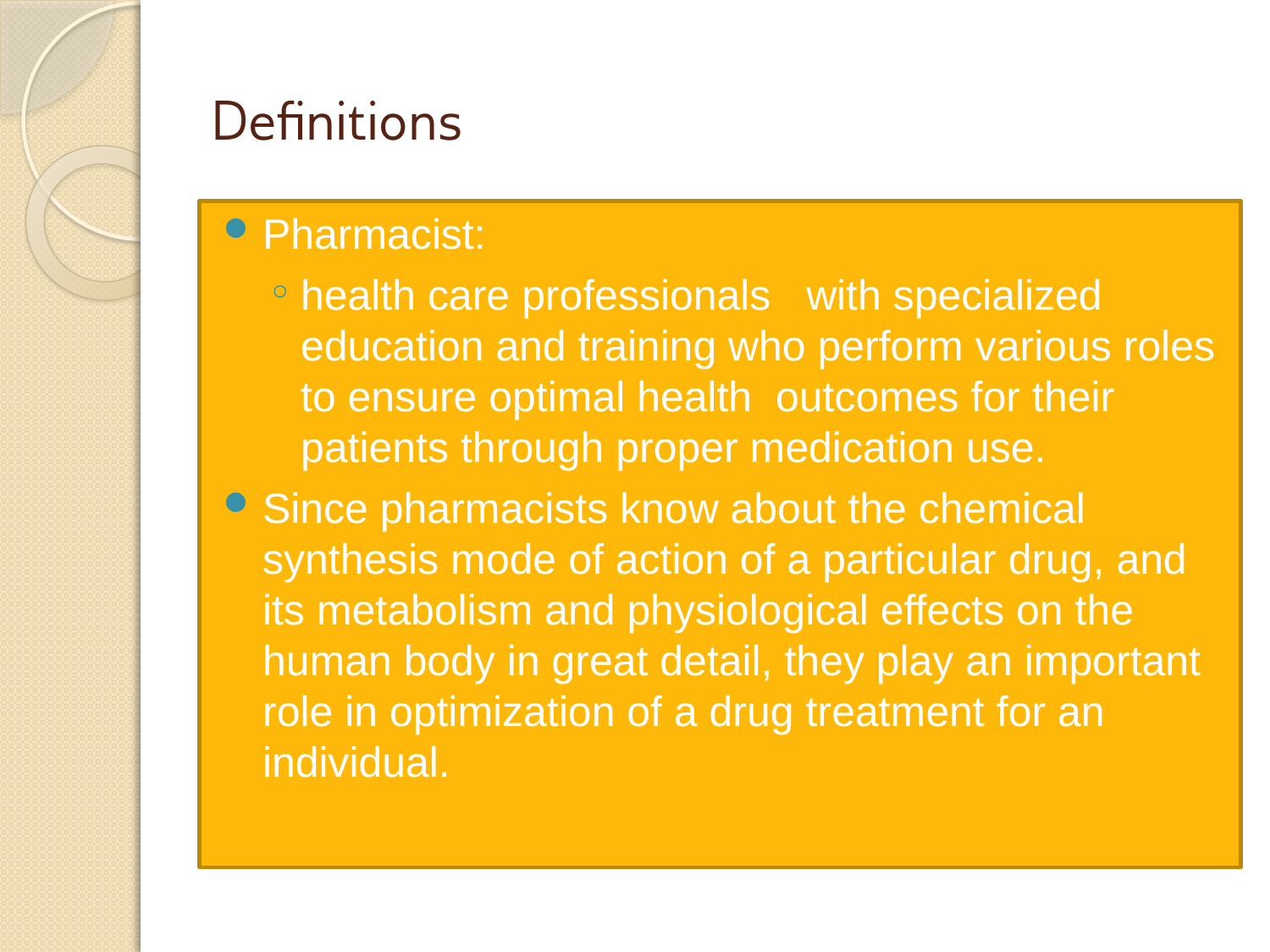

# Definitions
Pharmacist:
health care professionals   with specialized education and training who perform various roles to ensure optimal health  outcomes for their patients through proper medication use.
Since pharmacists know about the chemical synthesis mode of action of a particular drug, and its metabolism and physiological effects on the human body in great detail, they play an important role in optimization of a drug treatment for an individual.